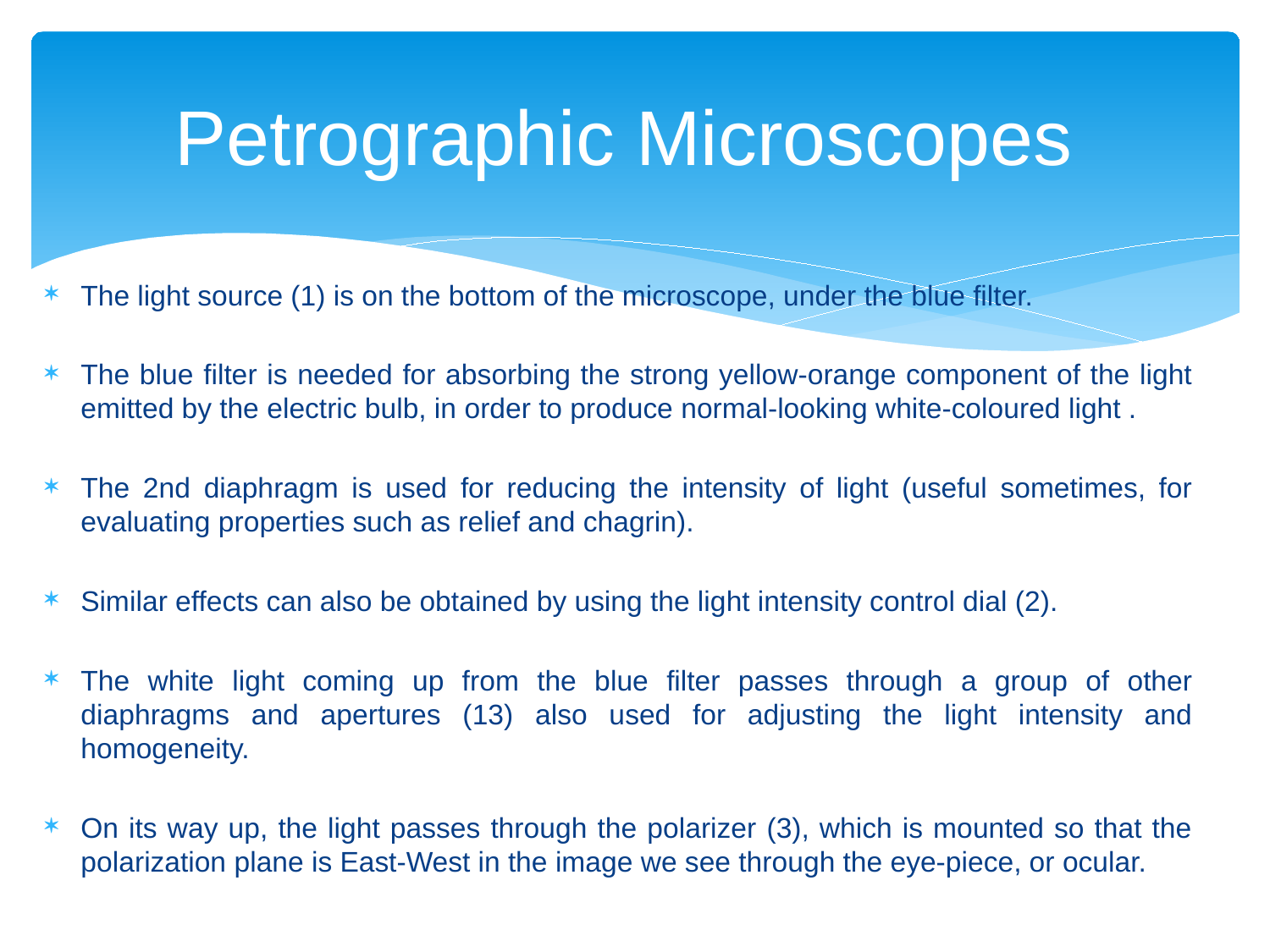

# Petrographic Microscopes
The light source (1) is on the bottom of the microscope, under the blue filter.

The blue filter is needed for absorbing the strong yellow-orange component of the light emitted by the electric bulb, in order to produce normal-looking white-coloured light .

The 2nd diaphragm is used for reducing the intensity of light (useful sometimes, for evaluating properties such as relief and chagrin).

Similar effects can also be obtained by using the light intensity control dial (2).

The white light coming up from the blue filter passes through a group of other diaphragms and apertures (13) also used for adjusting the light intensity and homogeneity.

On its way up, the light passes through the polarizer (3), which is mounted so that the polarization plane is East-West in the image we see through the eye-piece, or ocular.